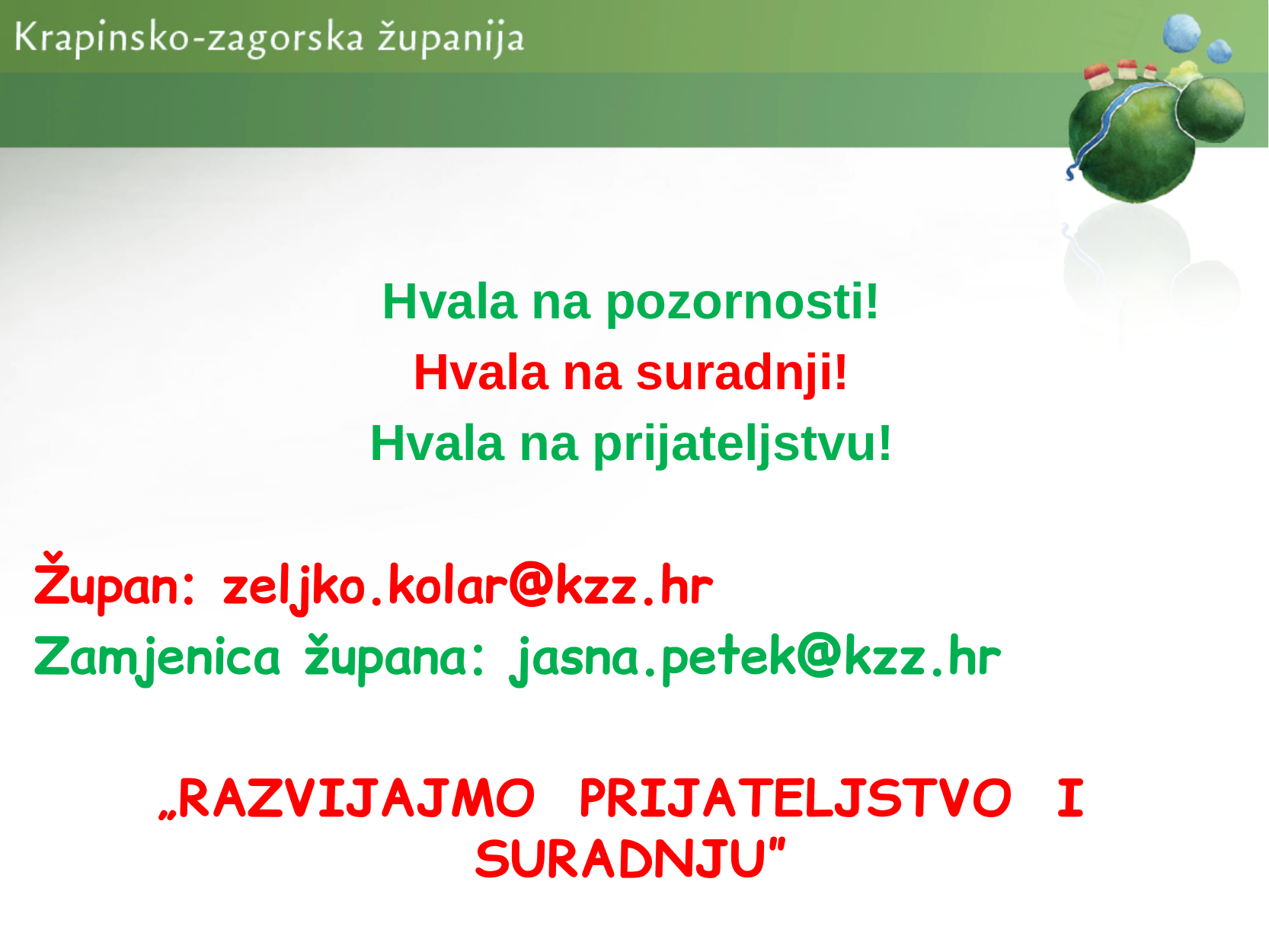

Hvala na pozornosti!
Hvala na suradnji!
Hvala na prijateljstvu!

Župan: zeljko.kolar@kzz.hr
Zamjenica župana: jasna.petek@kzz.hr

„RAZVIJAJMO  PRIJATELJSTVO  I  SURADNJU”